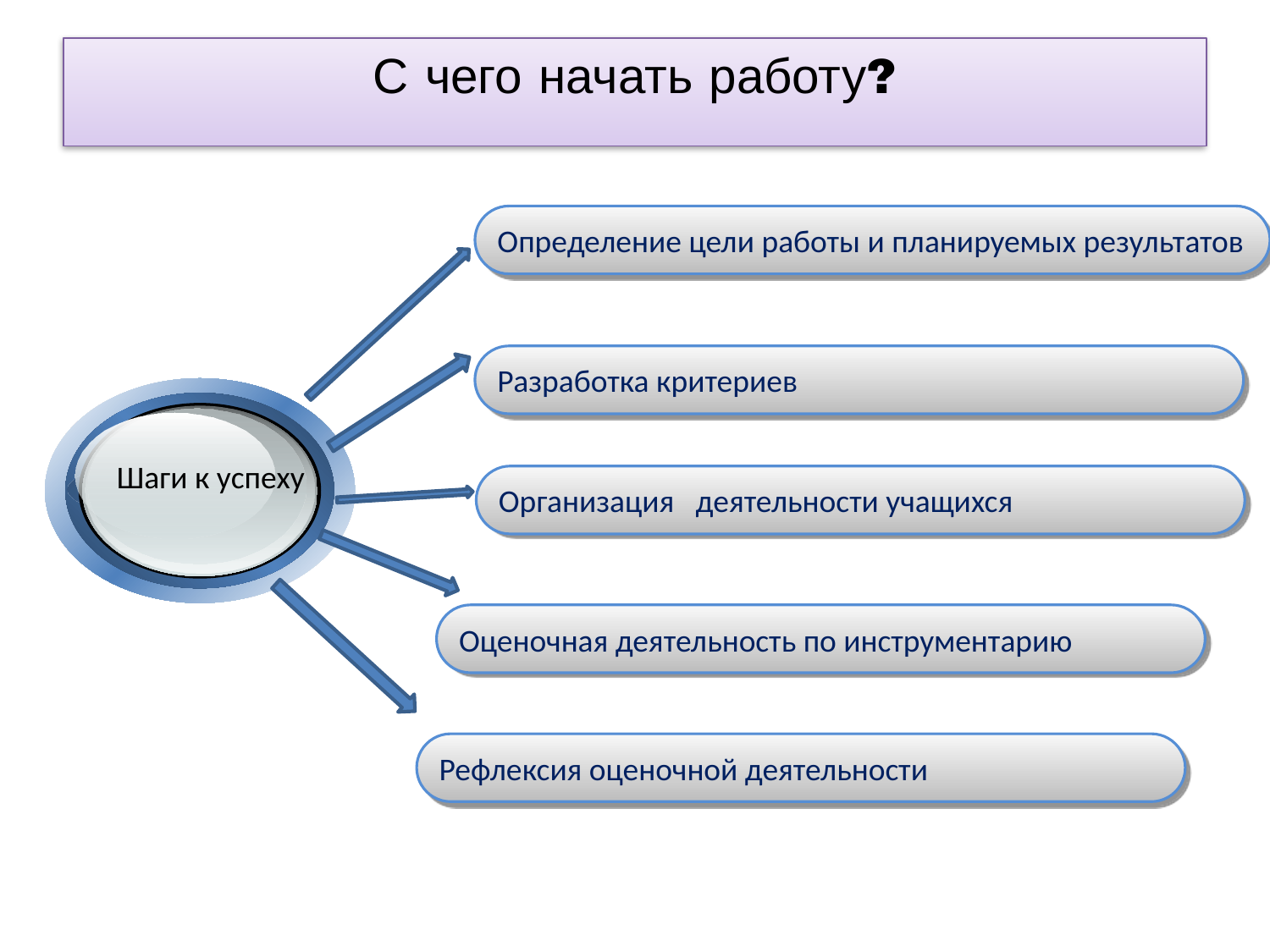

# С чего начать работу?
Определение цели работы и планируемых результатов

Разработка критериев

Шаги к успеху

Организация   деятельности учащихся

Оценочная деятельность по инструментарию

Рефлексия оценочной деятельности